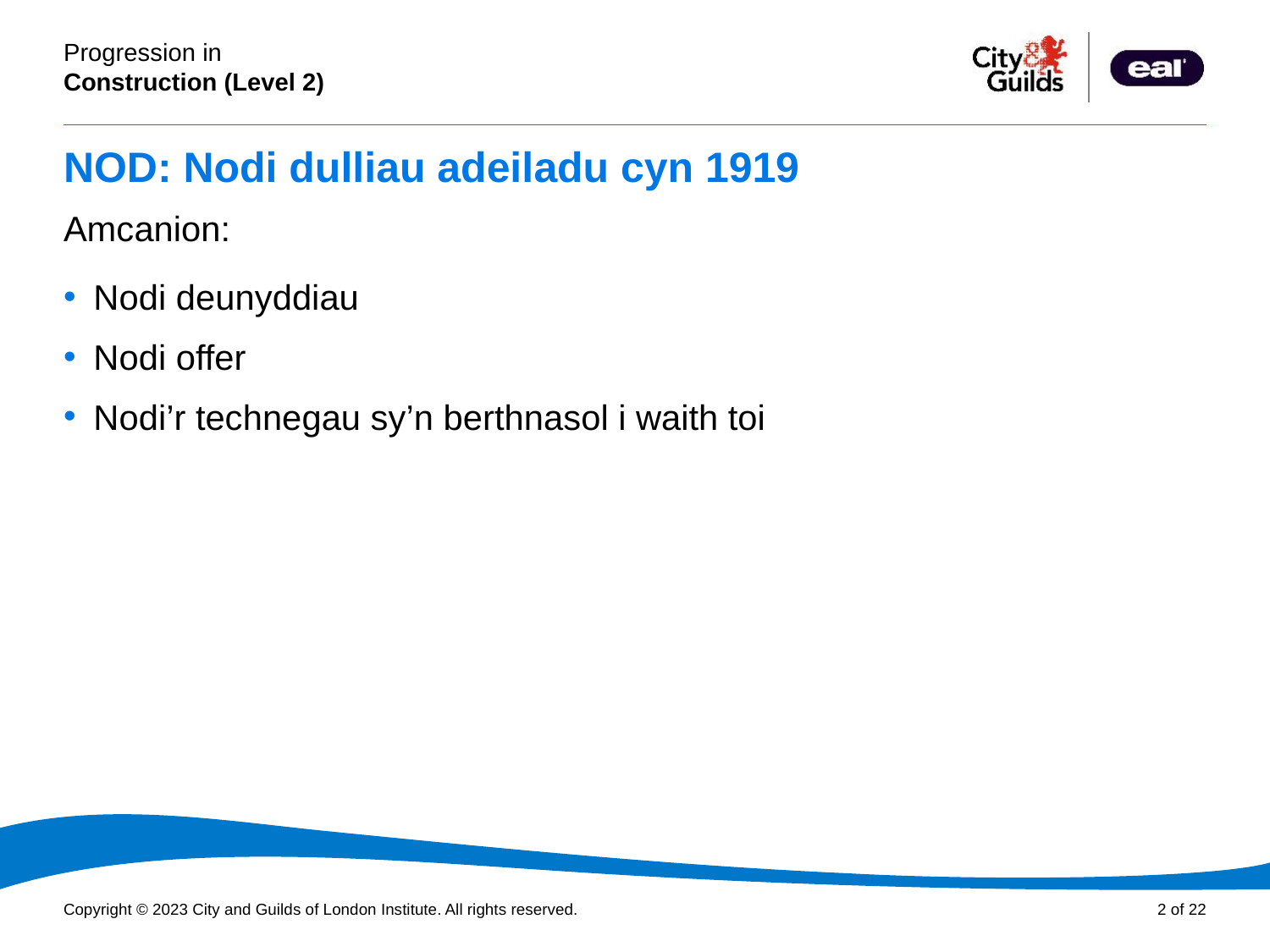

# NOD: Nodi dulliau adeiladu cyn 1919
Amcanion:
Nodi deunyddiau
Nodi offer
Nodi’r technegau sy’n berthnasol i waith toi